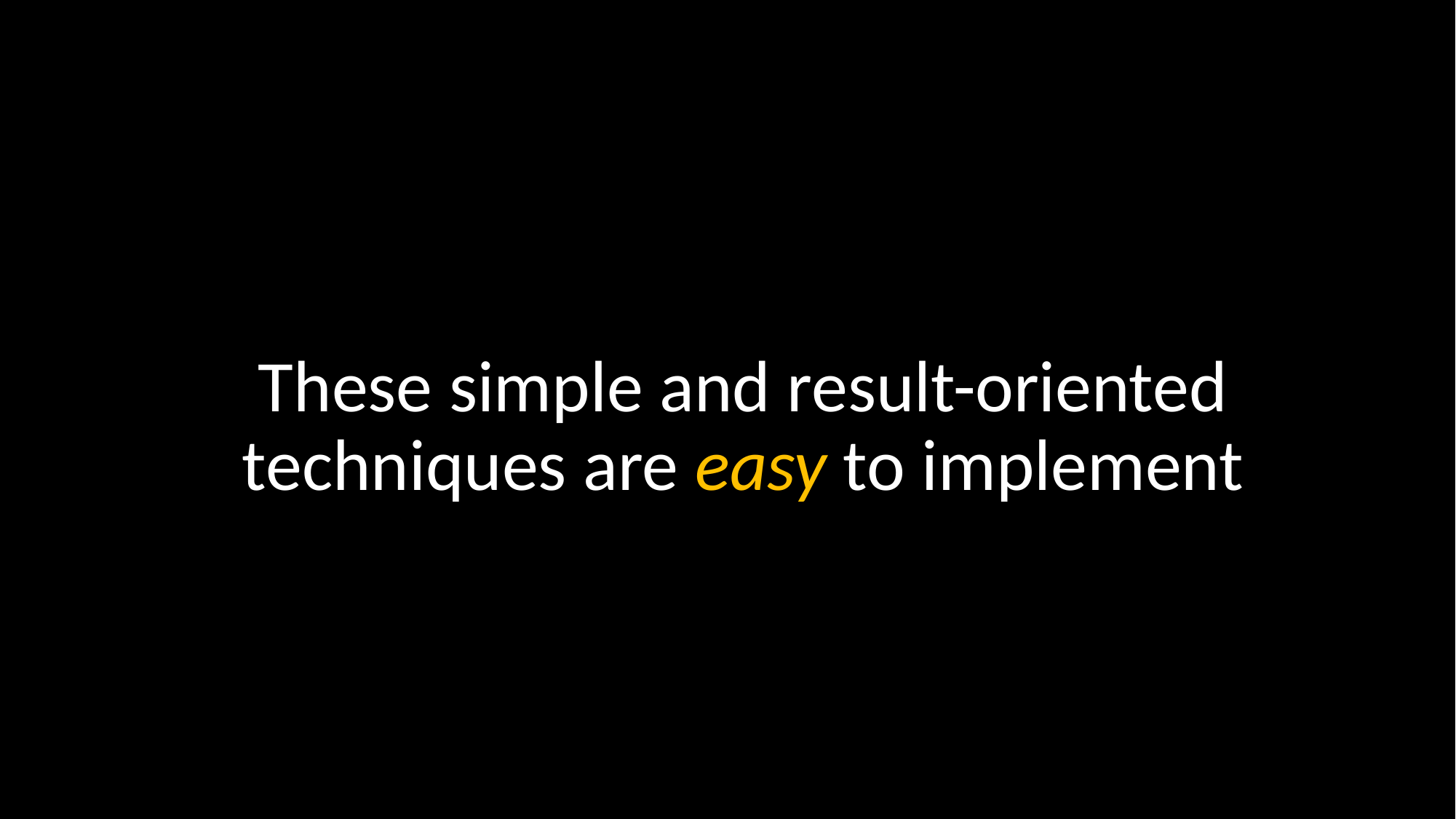

These simple and result-oriented techniques are easy to implement